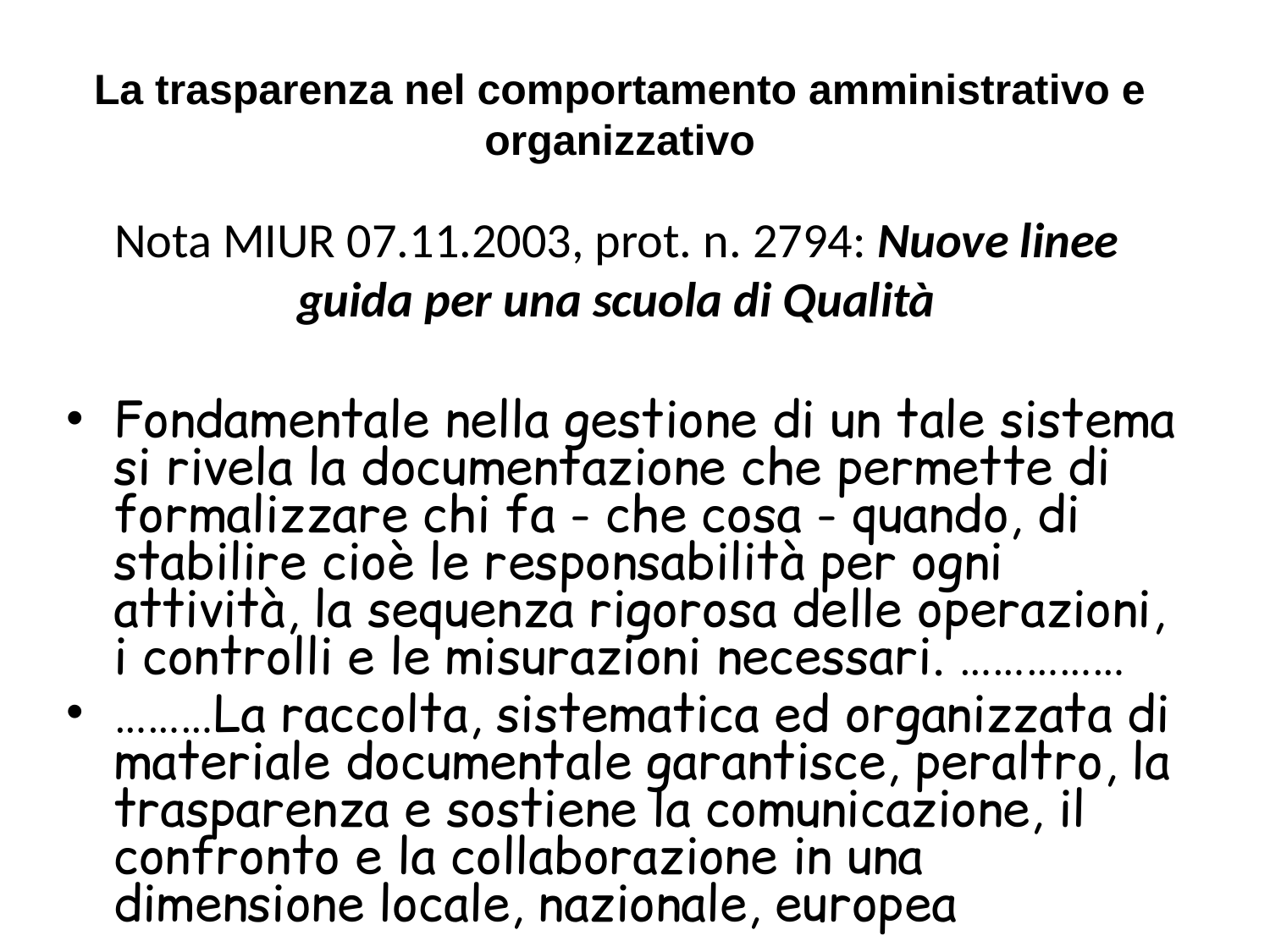

La trasparenza nel comportamento amministrativo e organizzativo
# Nota MIUR 07.11.2003, prot. n. 2794: Nuove linee guida per una scuola di Qualità

Fondamentale nella gestione di un tale sistema si rivela la documentazione che permette di formalizzare chi fa - che cosa - quando, di stabilire cioè le responsabilità per ogni attività, la sequenza rigorosa delle operazioni, i controlli e le misurazioni necessari. ……………
………La raccolta, sistematica ed organizzata di materiale documentale garantisce, peraltro, la trasparenza e sostiene la comunicazione, il confronto e la collaborazione in una dimensione locale, nazionale, europea